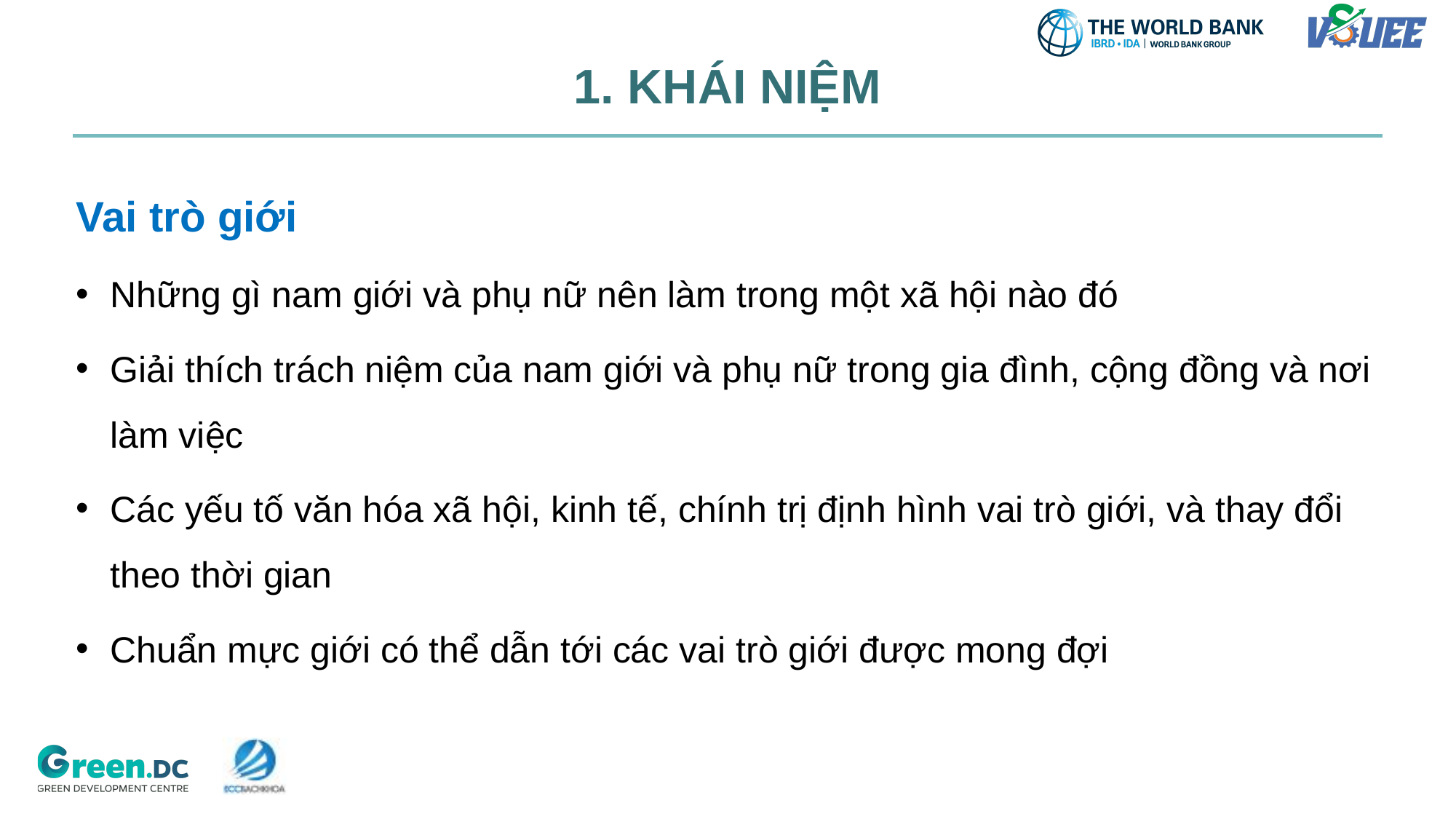

1. KHÁI NIỆM
Vai trò giới
Những gì nam giới và phụ nữ nên làm trong một xã hội nào đó
Giải thích trách niệm của nam giới và phụ nữ trong gia đình, cộng đồng và nơi làm việc
Các yếu tố văn hóa xã hội, kinh tế, chính trị định hình vai trò giới, và thay đổi theo thời gian
Chuẩn mực giới có thể dẫn tới các vai trò giới được mong đợi